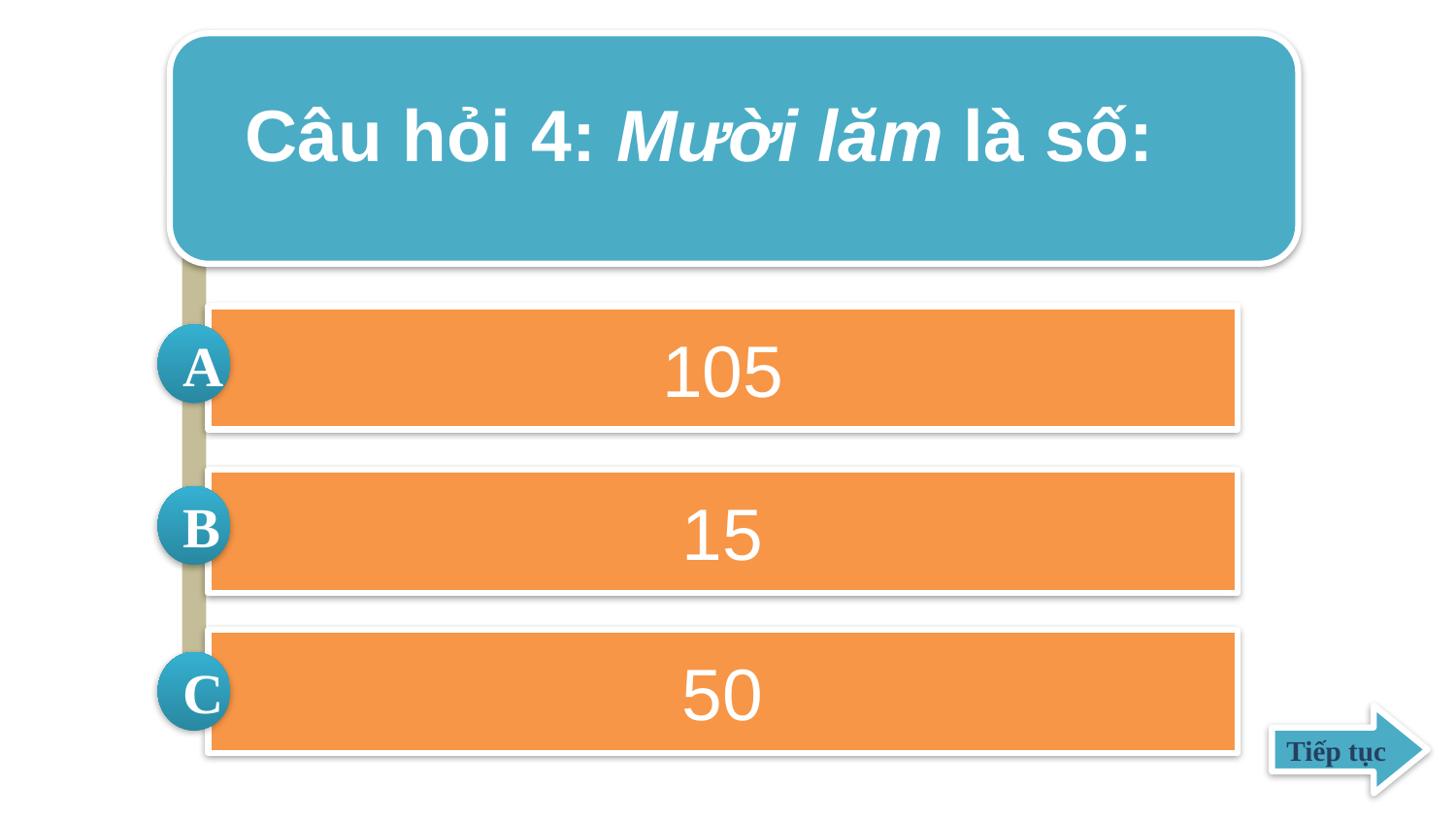

Câu hỏi 4: Mười lăm là số:

105
A
15
B
50
C
Tiếp tục